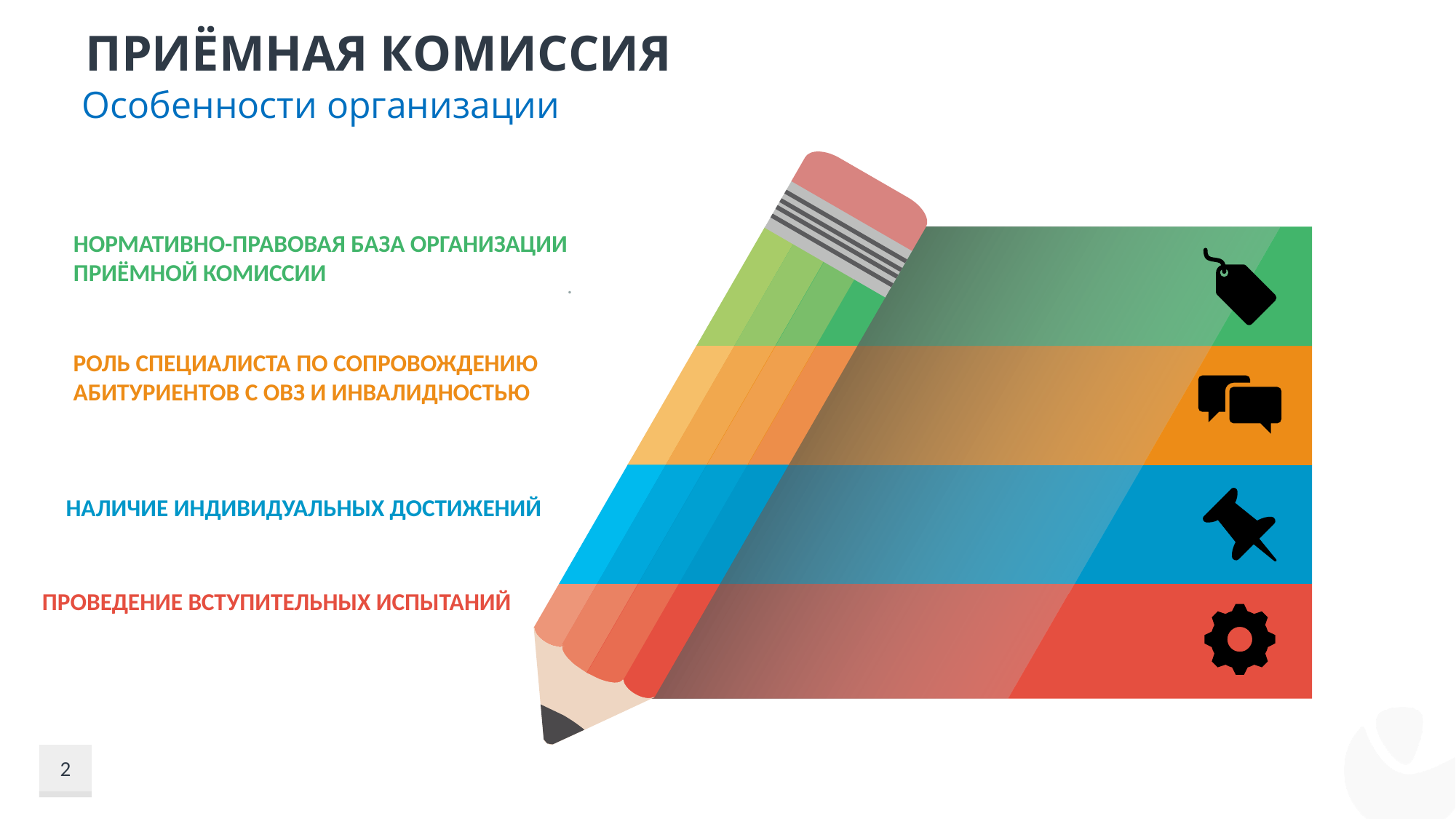

# Приёмная комиссия

Особенности организации

Нормативно-правовая база организации
приёмной комиссии
.

Роль специалиста по сопровождению
Абитуриентов с ОВЗ и инвалидностью

Наличие Индивидуальных достижений

Проведение вступительных испытаний

2